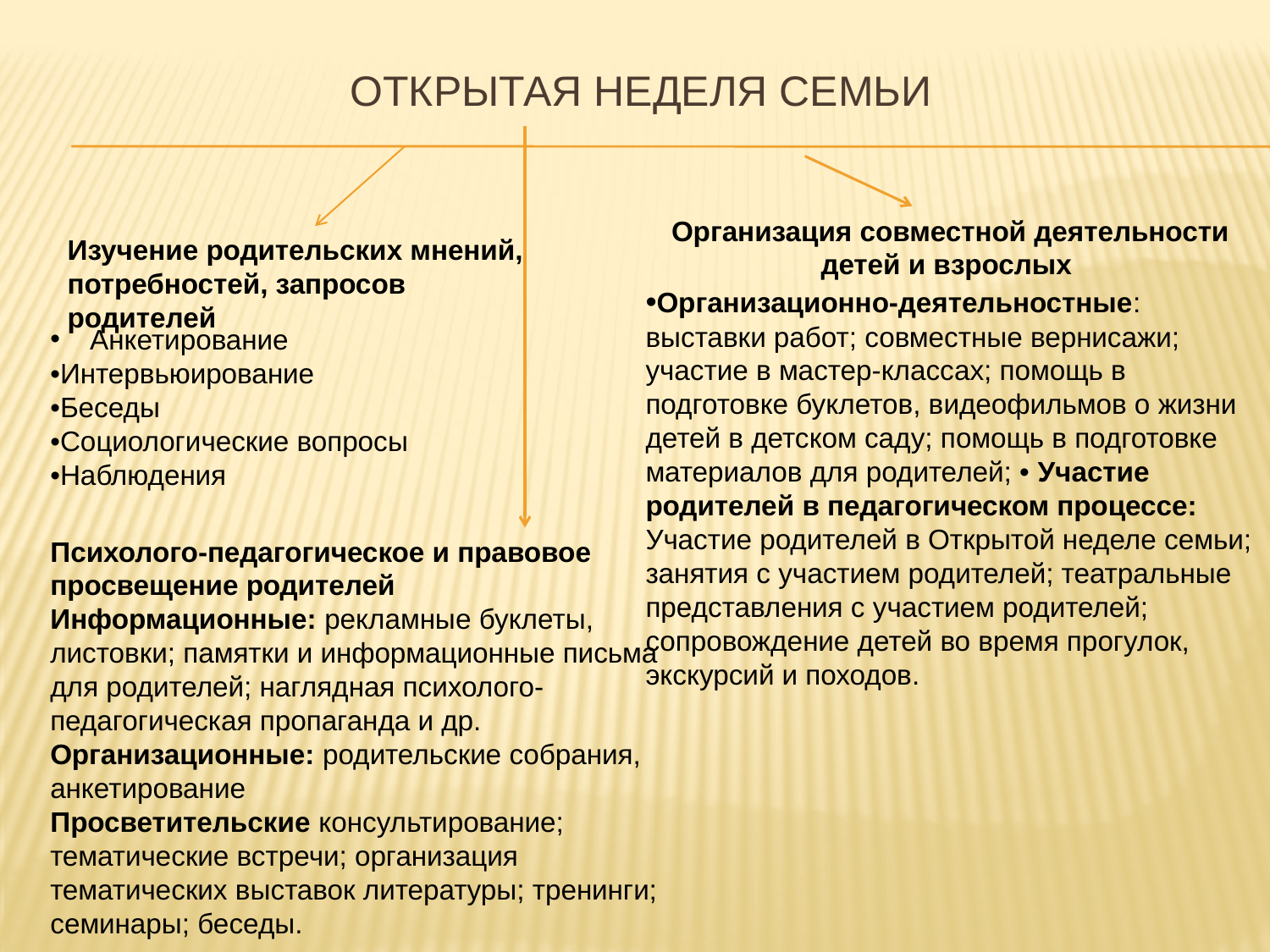

# ОТКРЫТАЯ НЕДЕЛЯ СЕМЬИ
Организация совместной деятельности детей и взрослых
•Организационно-деятельностные: выставки работ; совместные вернисажи; участие в мастер-классах; помощь в подготовке буклетов, видеофильмов о жизни детей в детском саду; помощь в подготовке материалов для родителей; • Участие родителей в педагогическом процессе: Участие родителей в Открытой неделе семьи; занятия с участием родителей; театральные представления с участием родителей; сопровождение детей во время прогулок, экскурсий и походов.
Изучение родительских мнений, потребностей, запросов родителей
Анкетирование
•Интервьюирование
•Беседы
•Социологические вопросы
•Наблюдения
Психолого-педагогическое и правовое просвещение родителей
Информационные: рекламные буклеты, листовки; памятки и информационные письма для родителей; наглядная психолого- педагогическая пропаганда и др.
Организационные: родительские собрания, анкетирование
Просветительские консультирование; тематические встречи; организация тематических выставок литературы; тренинги; семинары; беседы.